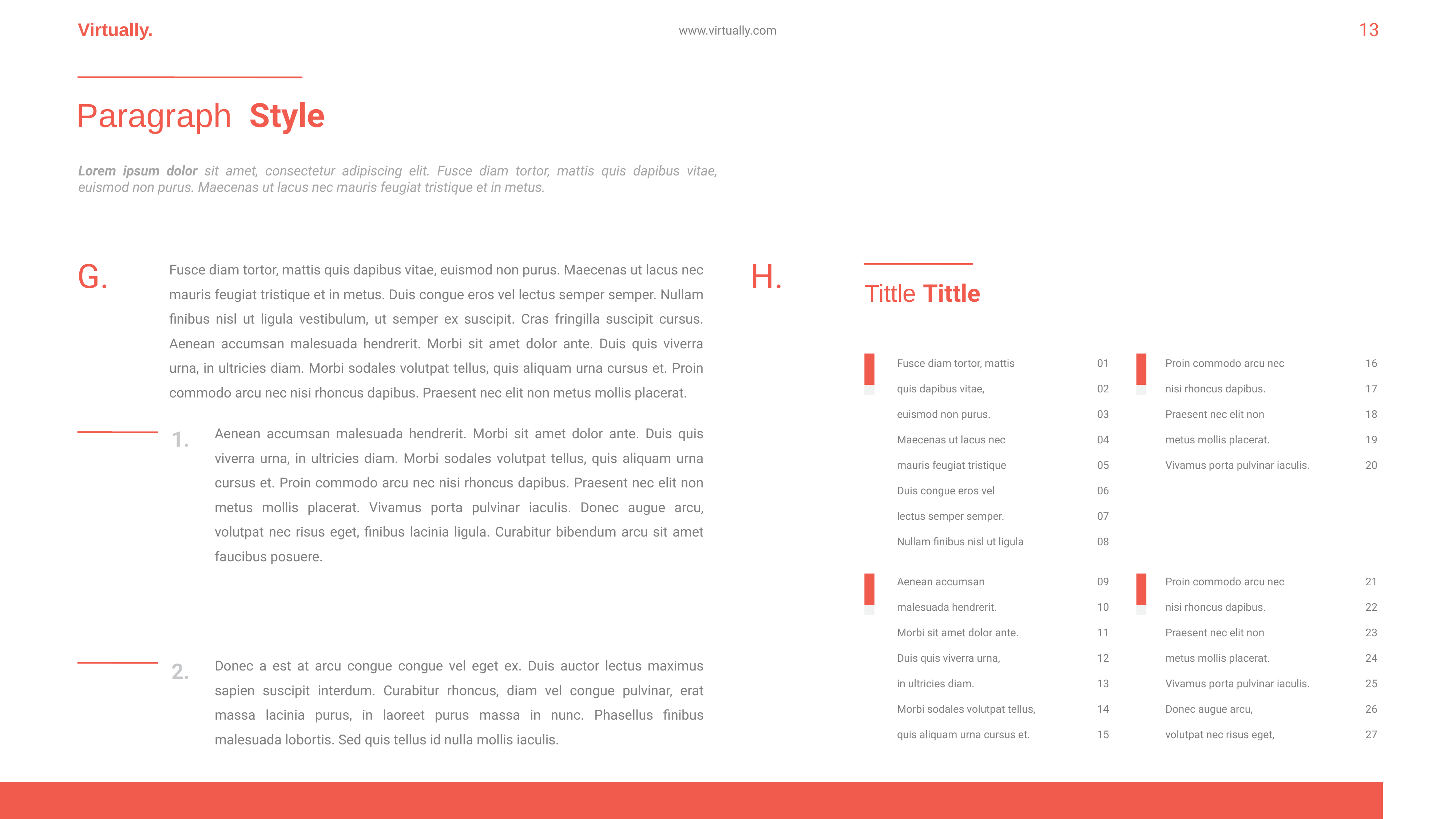

Virtually.
13
www.virtually.com

Paragraph  Style
Lorem ipsum dolor sit amet, consectetur adipiscing elit. Fusce diam tortor, mattis quis dapibus vitae, euismod non purus. Maecenas ut lacus nec mauris feugiat tristique et in metus.
Fusce diam tortor, mattis quis dapibus vitae, euismod non purus. Maecenas ut lacus nec mauris feugiat tristique et in metus. Duis congue eros vel lectus semper semper. Nullam finibus nisl ut ligula vestibulum, ut semper ex suscipit. Cras fringilla suscipit cursus. Aenean accumsan malesuada hendrerit. Morbi sit amet dolor ante. Duis quis viverra urna, in ultricies diam. Morbi sodales volutpat tellus, quis aliquam urna cursus et. Proin commodo arcu nec nisi rhoncus dapibus. Praesent nec elit non metus mollis placerat.
G.
H.

Tittle Tittle
Fusce diam tortor, mattis
quis dapibus vitae,
euismod non purus.
Maecenas ut lacus nec
mauris feugiat tristique
Duis congue eros vel
lectus semper semper.
Nullam finibus nisl ut ligula
01
02
03
04
05
06
07
08
Proin commodo arcu nec
nisi rhoncus dapibus.
Praesent nec elit non
metus mollis placerat.
Vivamus porta pulvinar iaculis.
16
17
18
19
20

Aenean accumsan malesuada hendrerit. Morbi sit amet dolor ante. Duis quis viverra urna, in ultricies diam. Morbi sodales volutpat tellus, quis aliquam urna cursus et. Proin commodo arcu nec nisi rhoncus dapibus. Praesent nec elit non metus mollis placerat. Vivamus porta pulvinar iaculis. Donec augue arcu, volutpat nec risus eget, finibus lacinia ligula. Curabitur bibendum arcu sit amet faucibus posuere.
1.

Aenean accumsan
malesuada hendrerit.
Morbi sit amet dolor ante.
Duis quis viverra urna,
in ultricies diam.
Morbi sodales volutpat tellus,
quis aliquam urna cursus et.
09
10
11
12
13
14
15
Proin commodo arcu nec
nisi rhoncus dapibus.
Praesent nec elit non
metus mollis placerat.
Vivamus porta pulvinar iaculis. Donec augue arcu,
volutpat nec risus eget,
21
22
23
24
25
26
27

Donec a est at arcu congue congue vel eget ex. Duis auctor lectus maximus sapien suscipit interdum. Curabitur rhoncus, diam vel congue pulvinar, erat massa lacinia purus, in laoreet purus massa in nunc. Phasellus finibus malesuada lobortis. Sed quis tellus id nulla mollis iaculis.
2.